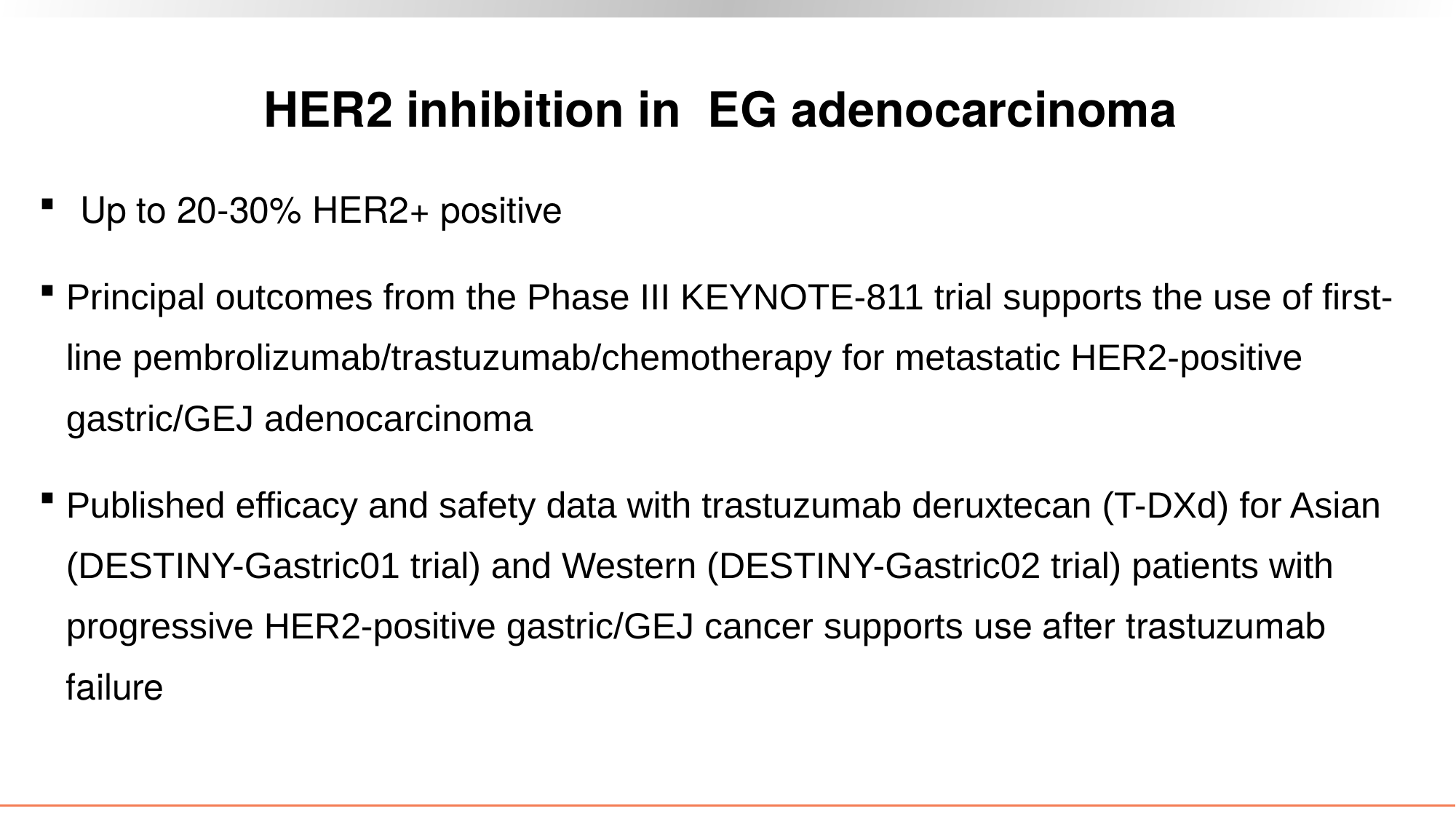

# HER2 inhibition in  EG adenocarcinoma
Up to 20-30% HER2+ positive
Principal outcomes from the Phase III KEYNOTE-811 trial supports the use of first-line pembrolizumab/trastuzumab/chemotherapy for metastatic HER2-positive gastric/GEJ adenocarcinoma
Published efficacy and safety data with trastuzumab deruxtecan (T-DXd) for Asian (DESTINY-Gastric01 trial) and Western (DESTINY-Gastric02 trial) patients with progressive HER2-positive gastric/GEJ cancer supports use after trastuzumab failure